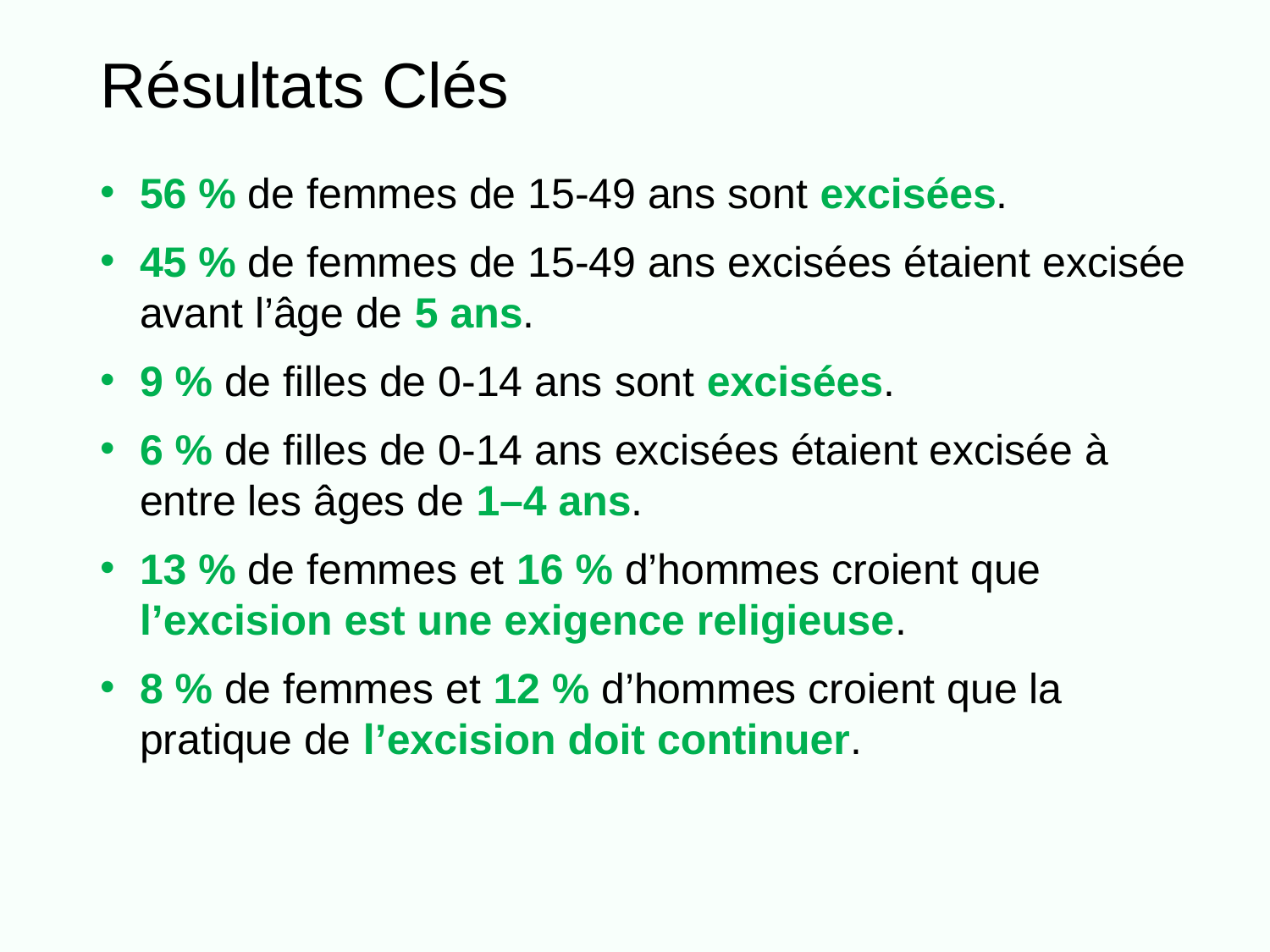

# Résultats Clés
56 % de femmes de 15-49 ans sont excisées.
45 % de femmes de 15-49 ans excisées étaient excisée avant l’âge de 5 ans.
9 % de filles de 0-14 ans sont excisées.
6 % de filles de 0-14 ans excisées étaient excisée à entre les âges de 1–4 ans.
13 % de femmes et 16 % d’hommes croient que l’excision est une exigence religieuse.
8 % de femmes et 12 % d’hommes croient que la pratique de l’excision doit continuer.